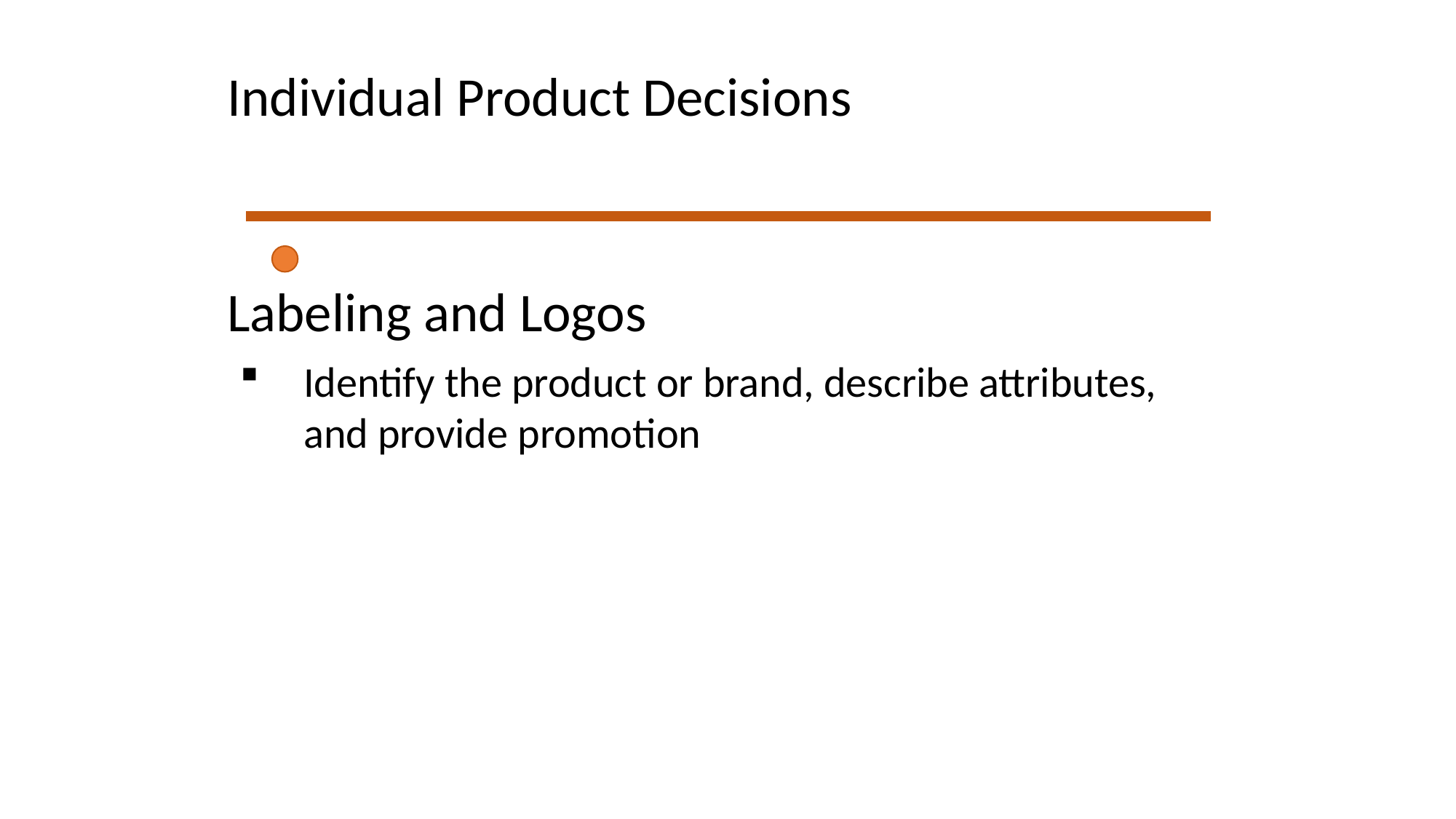

# Individual Product Decisions

Labeling and Logos
Identify the product or brand, describe attributes, and provide promotion